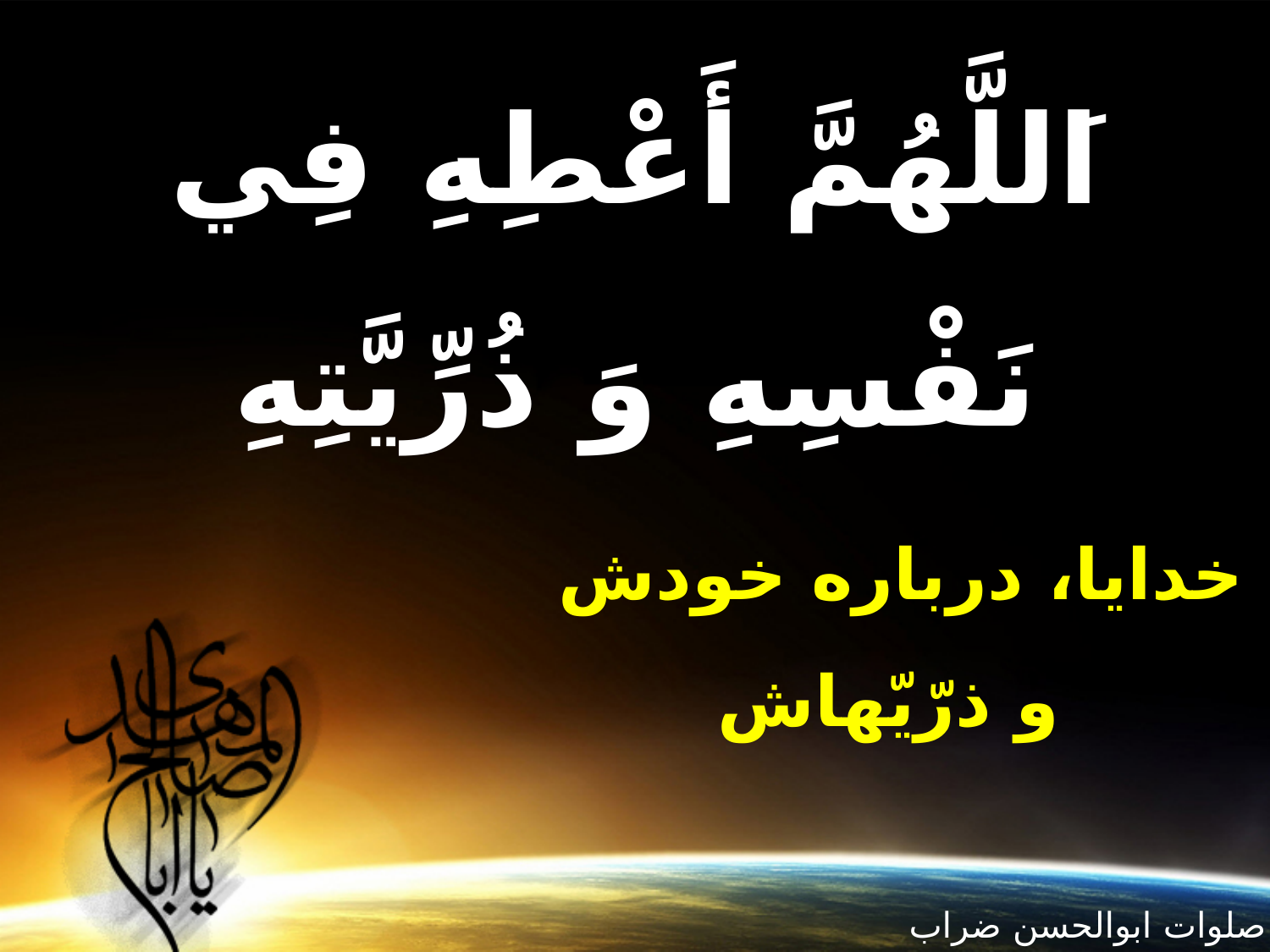

اَللَّهُمَّ أَعْطِهِ فِي نَفْسِهِ وَ ذُرِّيَّتِهِ
خدايا، درباره خودش
و ذرّيّه‏اش